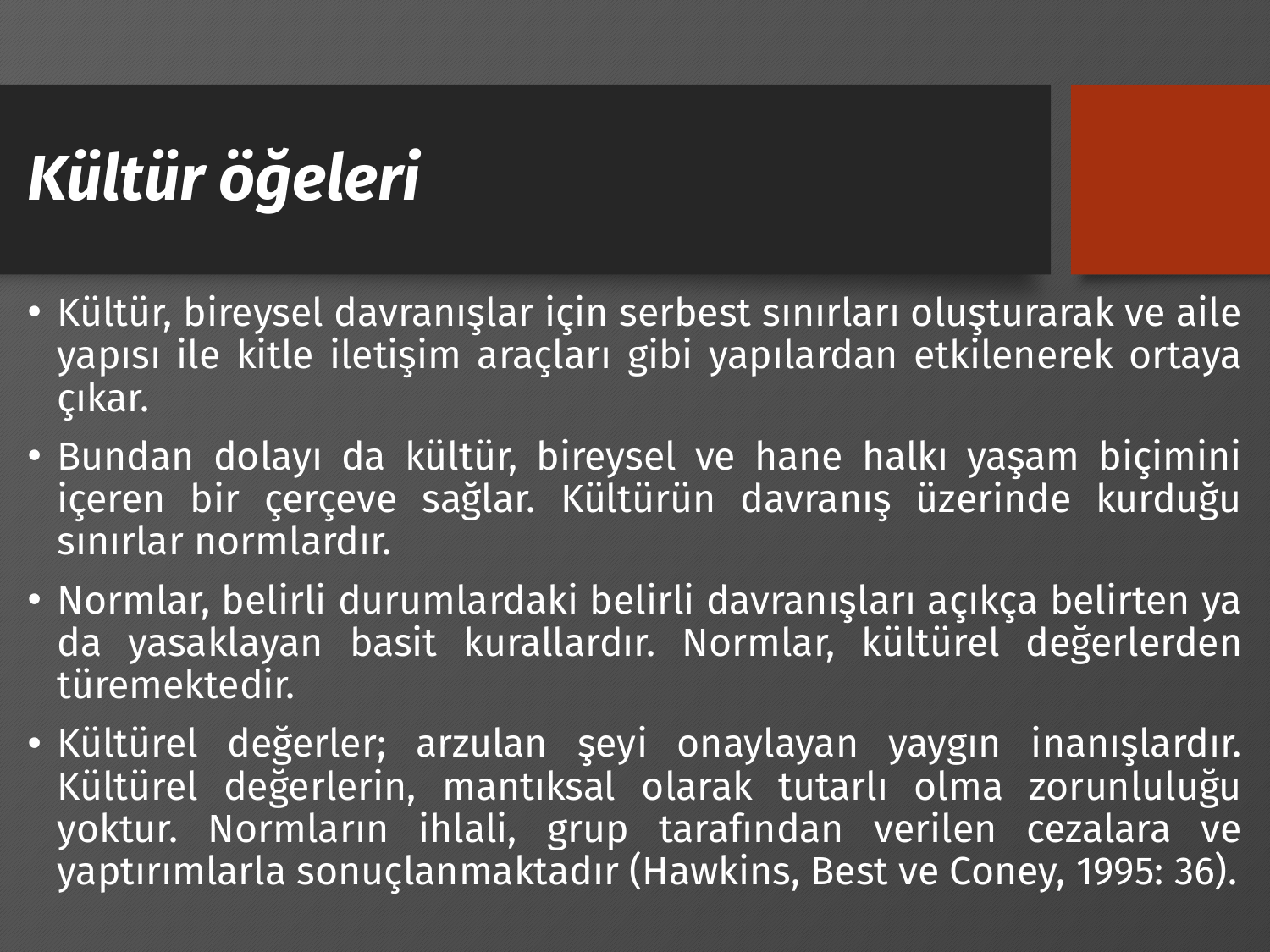

# Kültür öğeleri
Kültür, bireysel davranışlar için serbest sınırları oluşturarak ve aile yapısı ile kitle iletişim araçları gibi yapılardan etkilenerek ortaya çıkar.
Bundan dolayı da kültür, bireysel ve hane halkı yaşam biçimini içeren bir çerçeve sağlar. Kültürün davranış üzerinde kurduğu sınırlar normlardır.
Normlar, belirli durumlardaki belirli davranışları açıkça belirten ya da yasaklayan basit kurallardır. Normlar, kültürel değerlerden türemektedir.
Kültürel değerler; arzulan şeyi onaylayan yaygın inanışlardır. Kültürel değerlerin, mantıksal olarak tutarlı olma zorunluluğu yoktur. Normların ihlali, grup tarafından verilen cezalara ve yaptırımlarla sonuçlanmaktadır (Hawkins, Best ve Coney, 1995: 36).